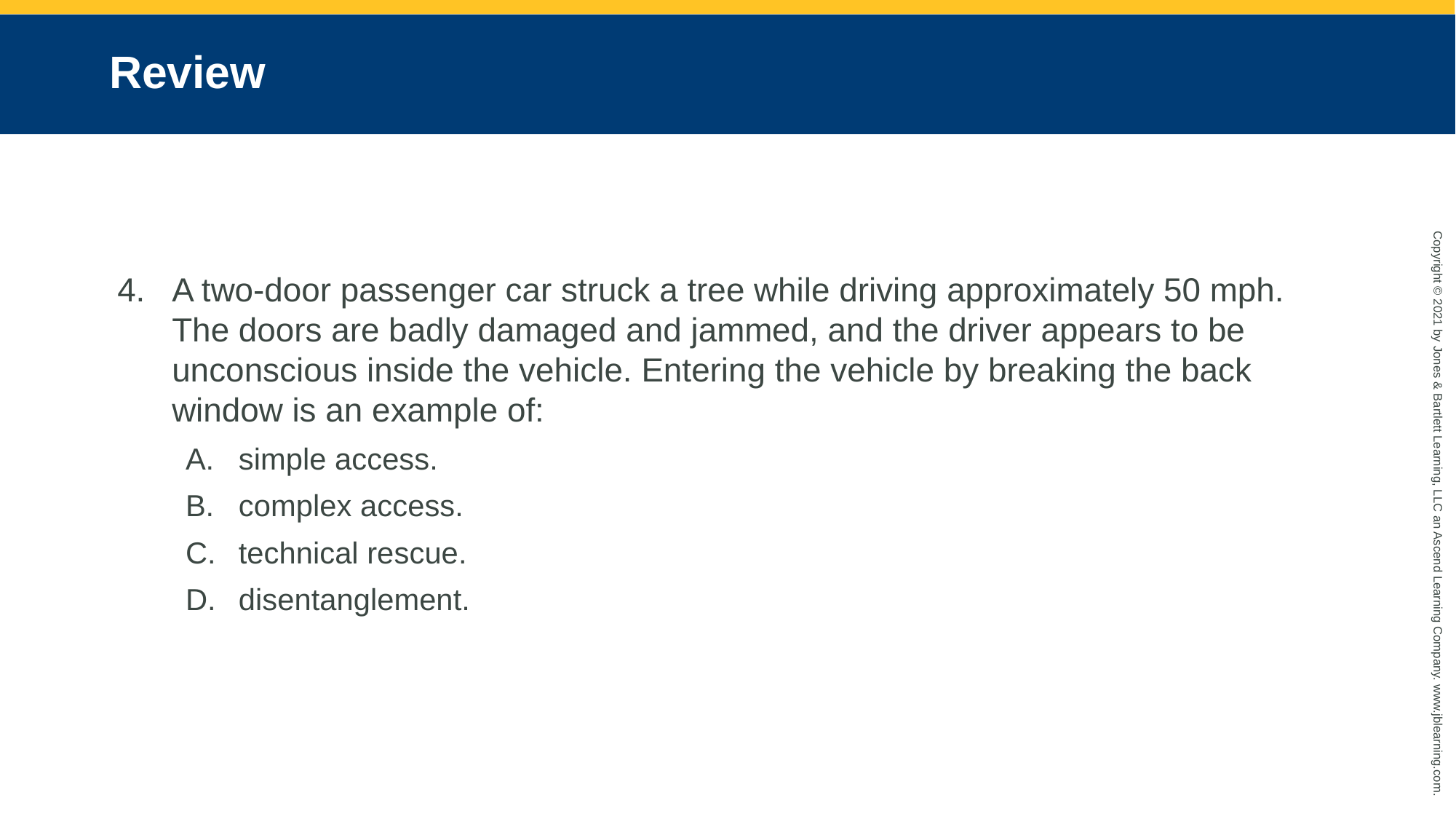

# Review
A two-door passenger car struck a tree while driving approximately 50 mph. The doors are badly damaged and jammed, and the driver appears to be unconscious inside the vehicle. Entering the vehicle by breaking the back window is an example of:
simple access.
complex access.
technical rescue.
disentanglement.